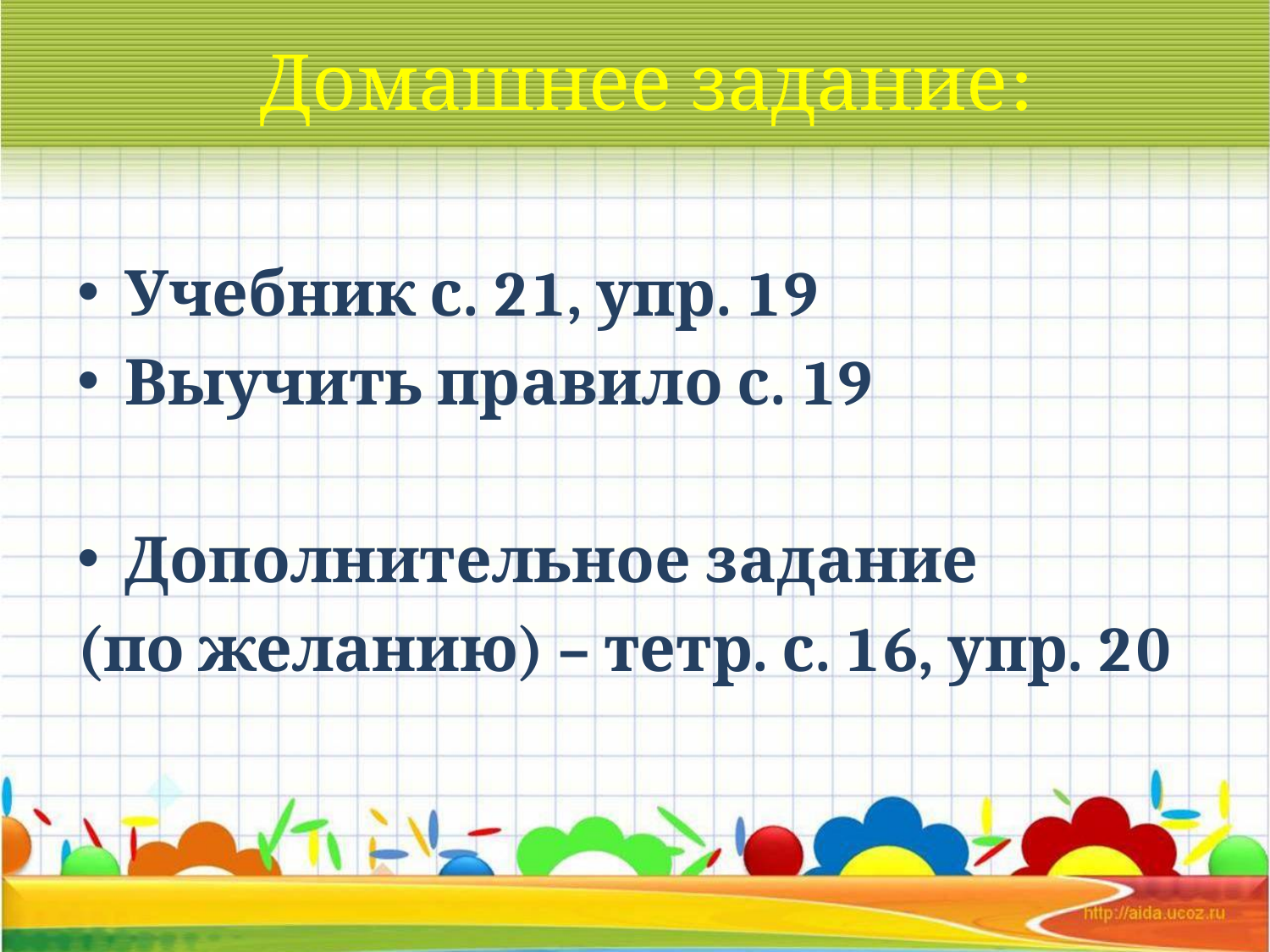

# Домашнее задание:
Учебник с. 21, упр. 19
Выучить правило с. 19

Дополнительное задание
(по желанию) – тетр. с. 16, упр. 20